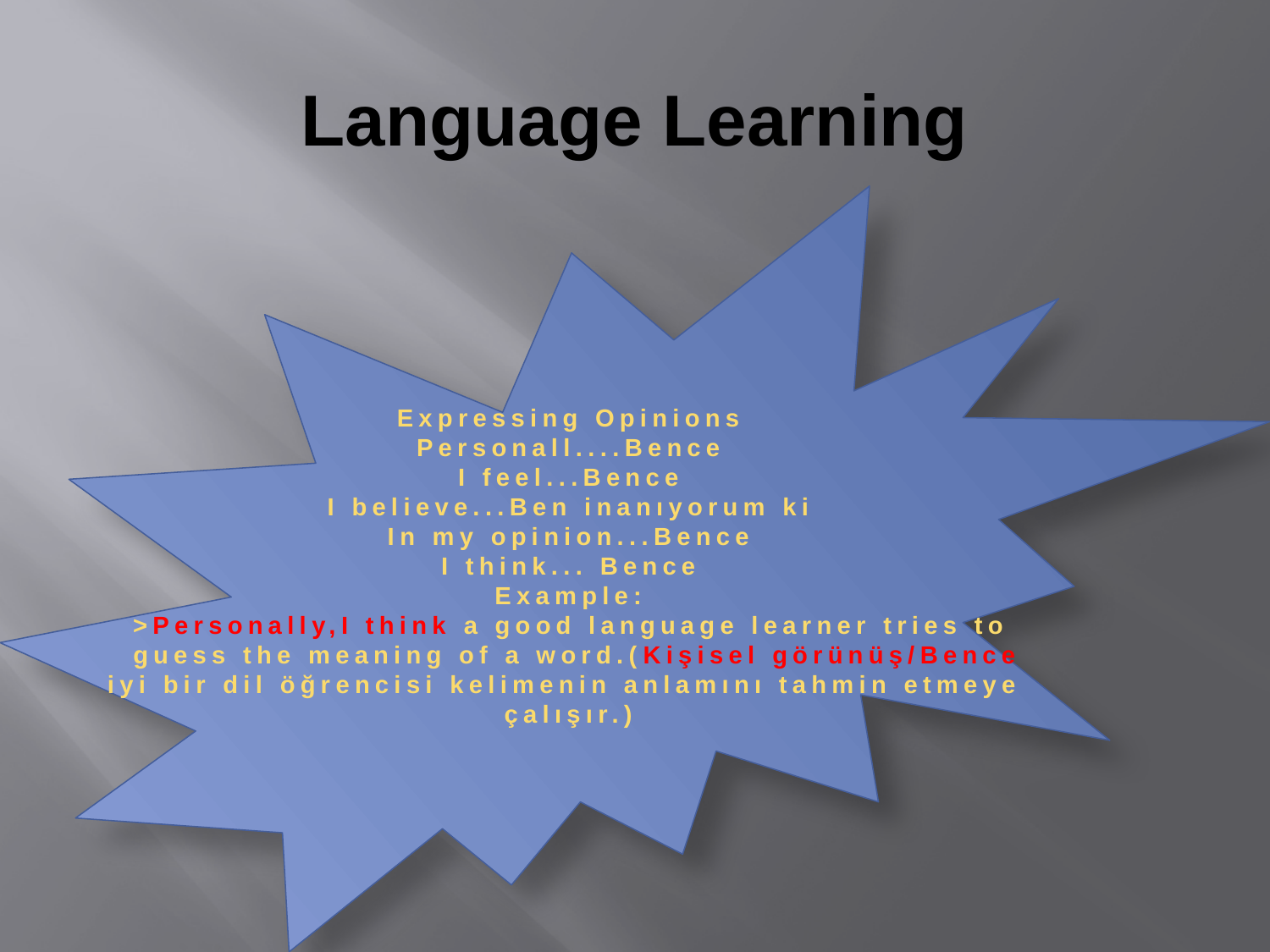

# Language Learning

Expressing Opinions
Personall....Bence
I feel...Bence
I believe...Ben inanıyorum ki
In my opinion...Bence
I think... Bence
Example:
>Personally,I think a good language learner tries to
 guess the meaning of a word.(Kişisel görünüş/Bence
iyi bir dil öğrencisi kelimenin anlamını tahmin etmeye
çalışır.)